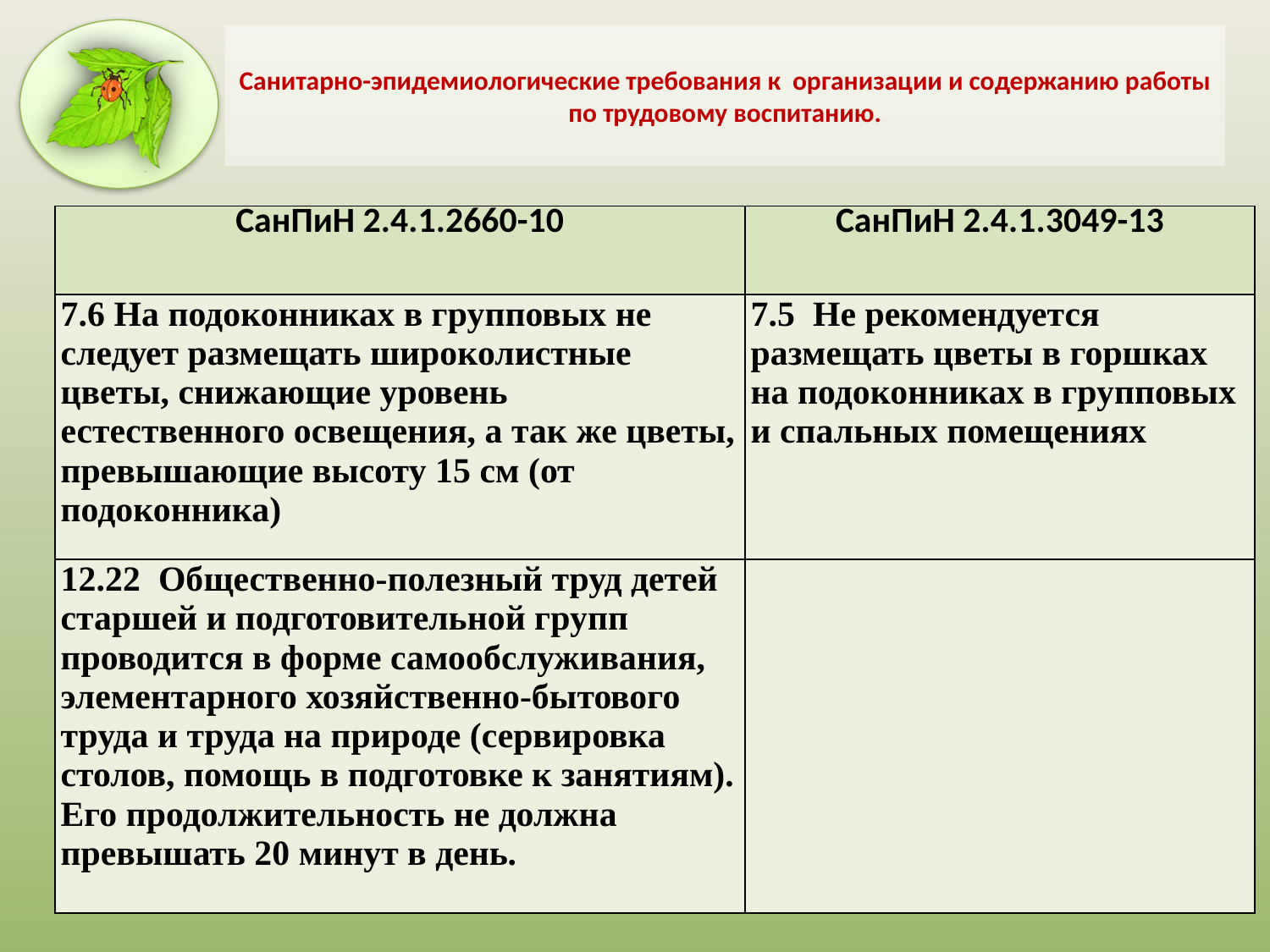

# Санитарно-эпидемиологические требования к  организации и содержанию работы по трудовому воспитанию.
| СанПиН 2.4.1.2660-10 | СанПиН 2.4.1.3049-13 |
| --- | --- |
| 7.6 На подоконниках в групповых не следует размещать широколистные цветы, снижающие уровень естественного освещения, а так же цветы, превышающие высоту 15 см (от подоконника) | 7.5 Не рекомендуется размещать цветы в горшках на подоконниках в групповых и спальных помещениях |
| 12.22 Общественно-полезный труд детей старшей и подготовительной групп проводится в форме самообслуживания, элементарного хозяйственно-бытового труда и труда на природе (сервировка столов, помощь в подготовке к занятиям). Его продолжительность не должна превышать 20 минут в день. |  |